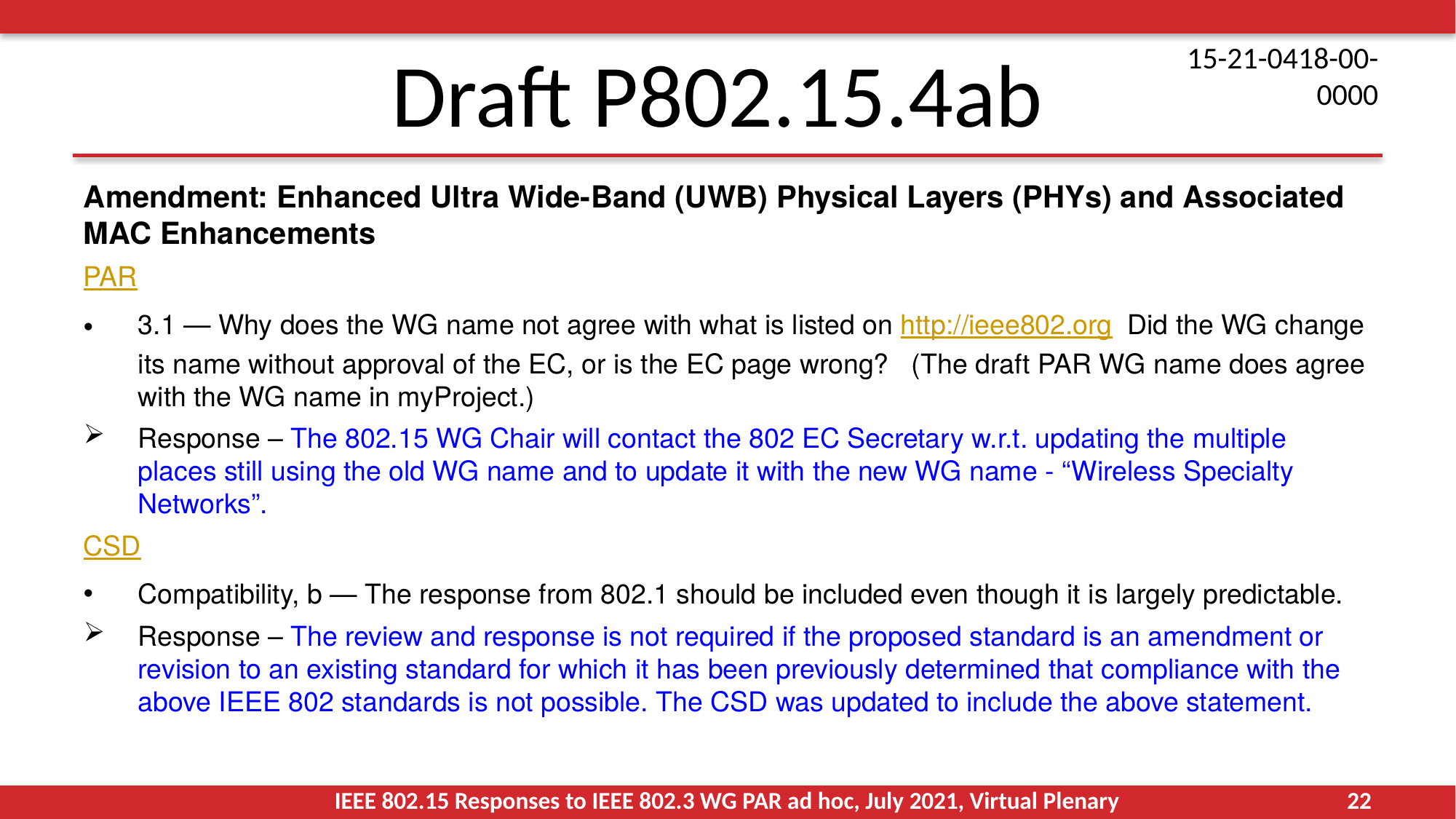

# Draft P802.15.4ab
Amendment: Enhanced Ultra Wide-Band (UWB) Physical Layers (PHYs) and Associated MAC Enhancements
PAR
3.1 — Why does the WG name not agree with what is listed on http://ieee802.org  Did the WG change its name without approval of the EC, or is the EC page wrong?   (The draft PAR WG name does agree with the WG name in myProject.)
Response – The 802.15 WG Chair will contact the 802 EC Secretary w.r.t. updating the multiple places still using the old WG name and to update it with the new WG name - “Wireless Specialty Networks”.
CSD
Compatibility, b — The response from 802.1 should be included even though it is largely predictable.
Response – The review and response is not required if the proposed standard is an amendment or revision to an existing standard for which it has been previously determined that compliance with the above IEEE 802 standards is not possible. The CSD was updated to include the above statement.

IEEE 802.15 Responses to IEEE 802.3 WG PAR ad hoc, July 2021, Virtual Plenary
22